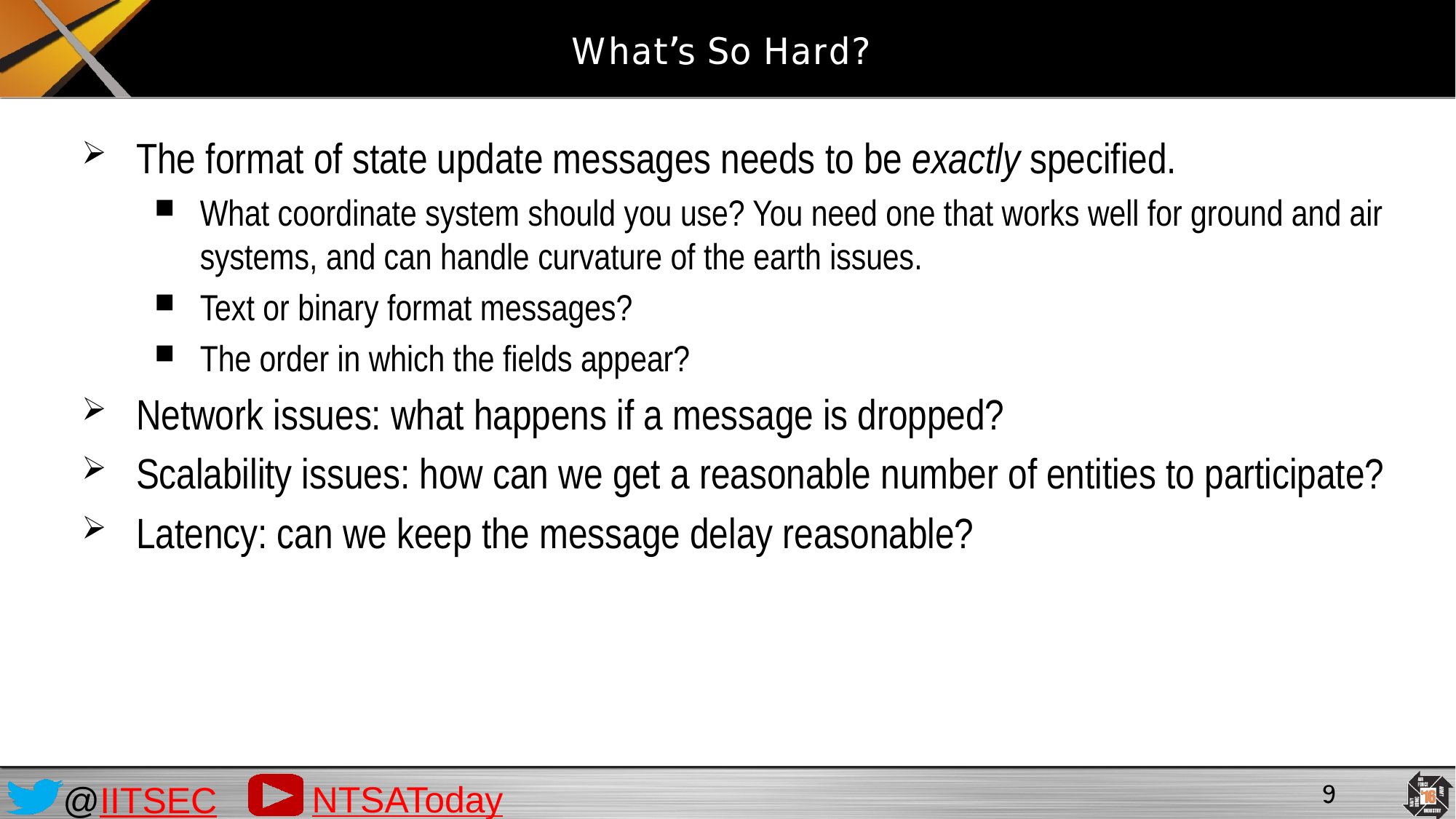

# What’s So Hard?
The format of state update messages needs to be exactly specified.
What coordinate system should you use? You need one that works well for ground and air systems, and can handle curvature of the earth issues.
Text or binary format messages?
The order in which the fields appear?
Network issues: what happens if a message is dropped?
Scalability issues: how can we get a reasonable number of entities to participate?
Latency: can we keep the message delay reasonable?
9